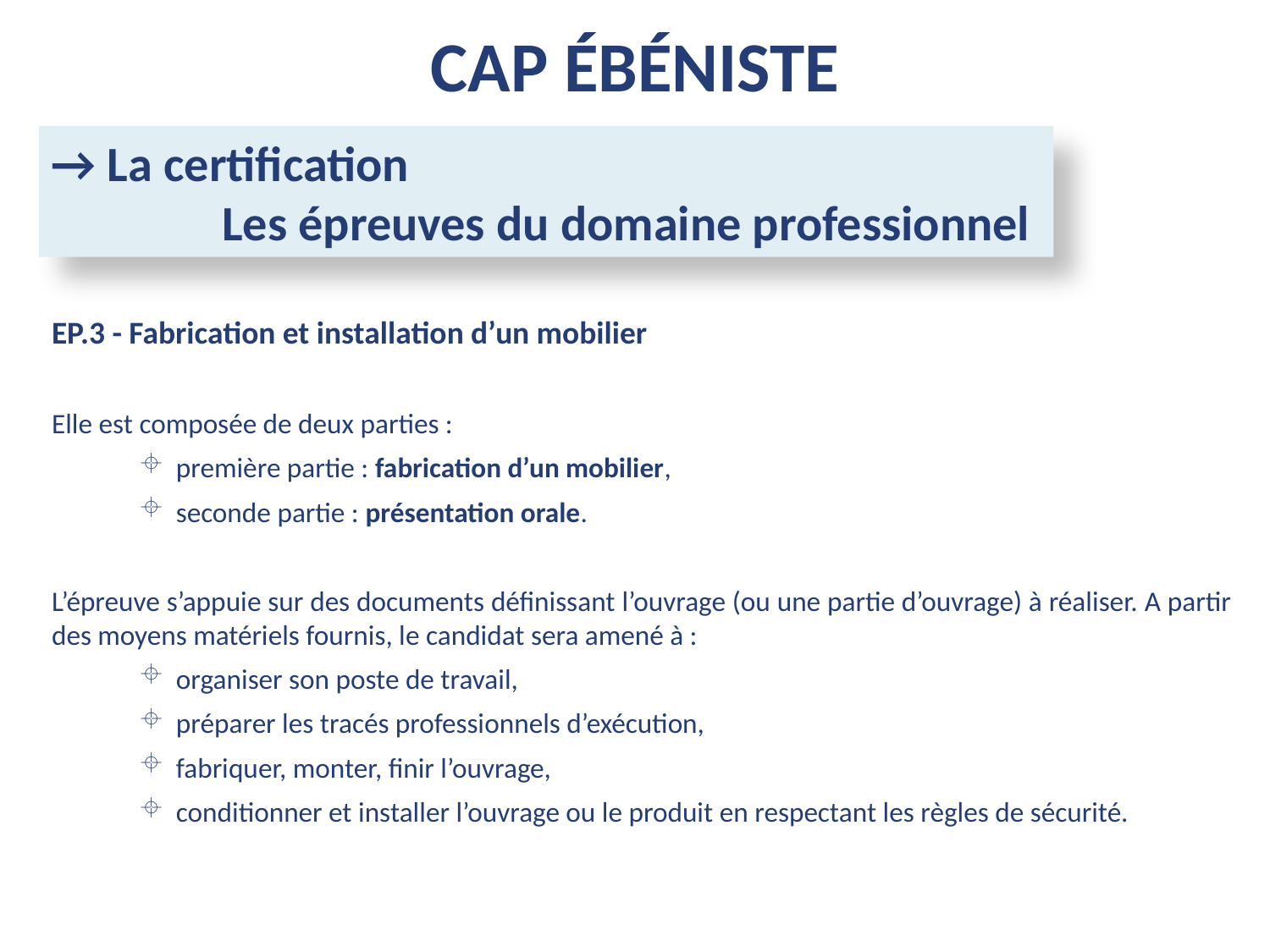

CAP ébéniste
→ La certification
Les épreuves du domaine professionnel
EP.3 - Fabrication et installation d’un mobilier

Elle est composée de deux parties :
première partie : fabrication d’un mobilier,
seconde partie : présentation orale.

L’épreuve s’appuie sur des documents définissant l’ouvrage (ou une partie d’ouvrage) à réaliser. A partir des moyens matériels fournis, le candidat sera amené à :
organiser son poste de travail,
préparer les tracés professionnels d’exécution,
fabriquer, monter, finir l’ouvrage,
conditionner et installer l’ouvrage ou le produit en respectant les règles de sécurité.